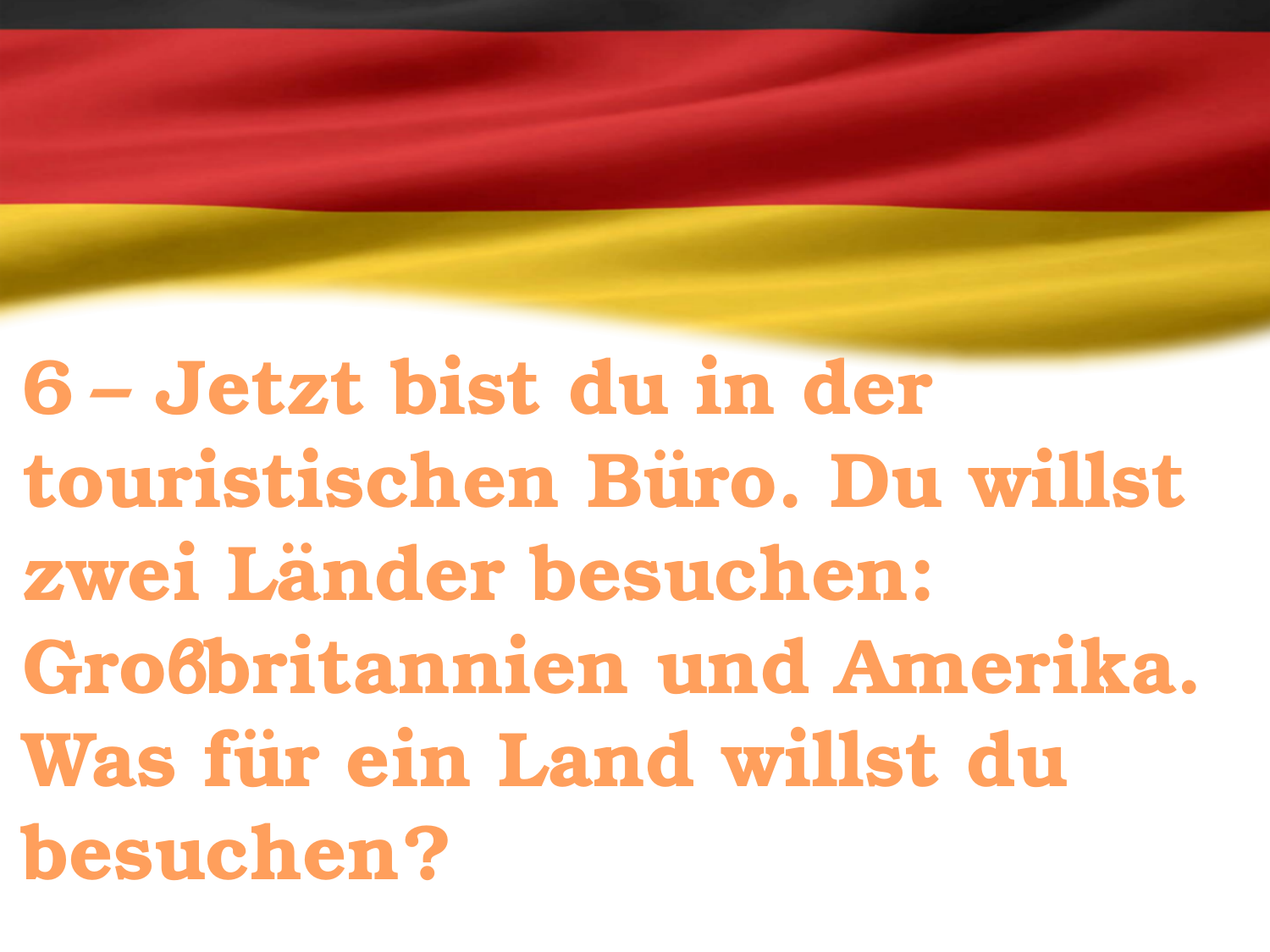

6 – Jetzt bist du in der touristischen Büro. Du willst zwei Länder besuchen: Groβbritannien und Amerika. Was für ein Land willst du besuchen?